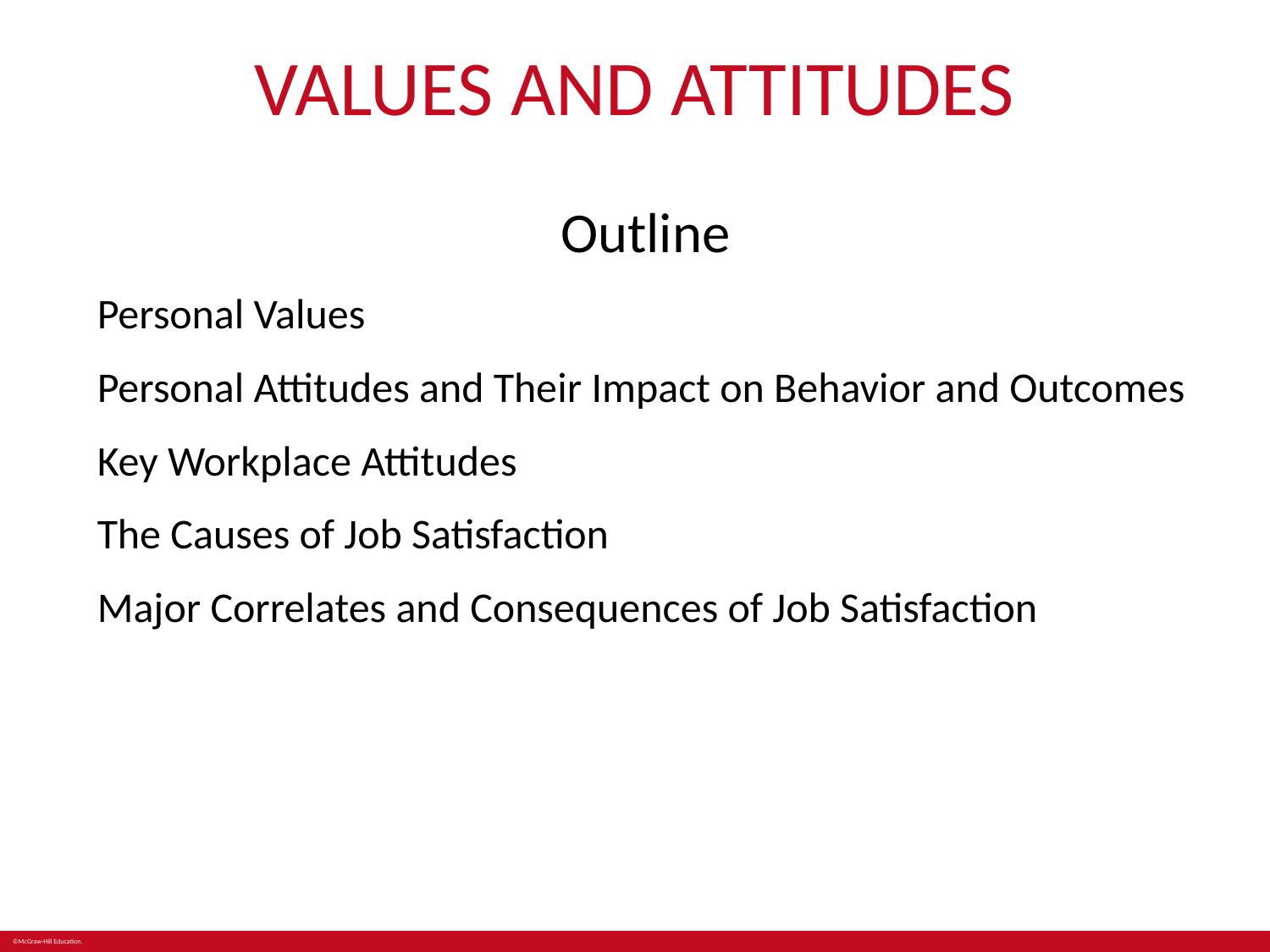

# VALUES AND ATTITUDES
Outline
Personal Values
Personal Attitudes and Their Impact on Behavior and Outcomes
Key Workplace Attitudes
The Causes of Job Satisfaction
Major Correlates and Consequences of Job Satisfaction